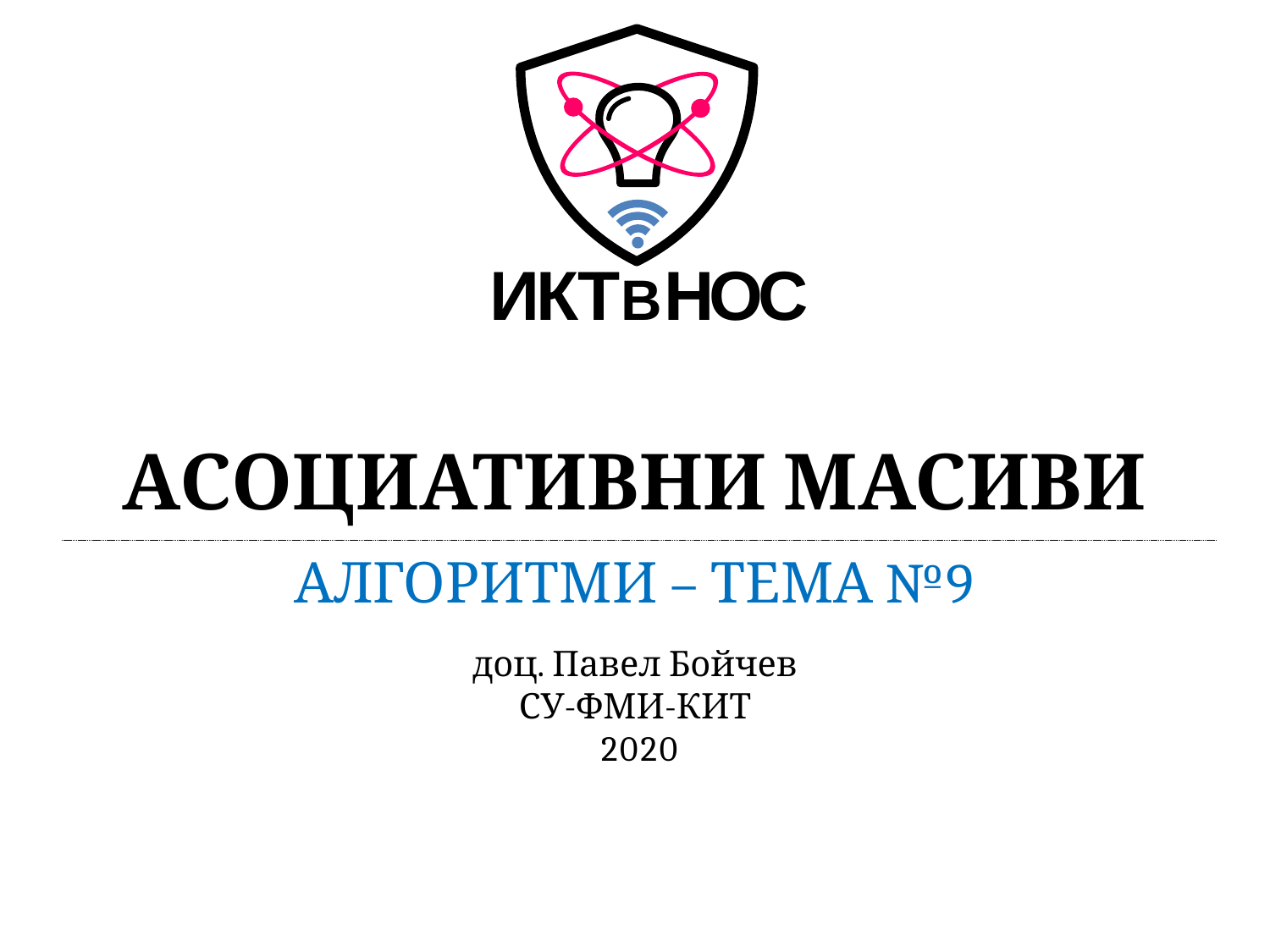

# Асоциативни масиви
Алгоритми – тема №9